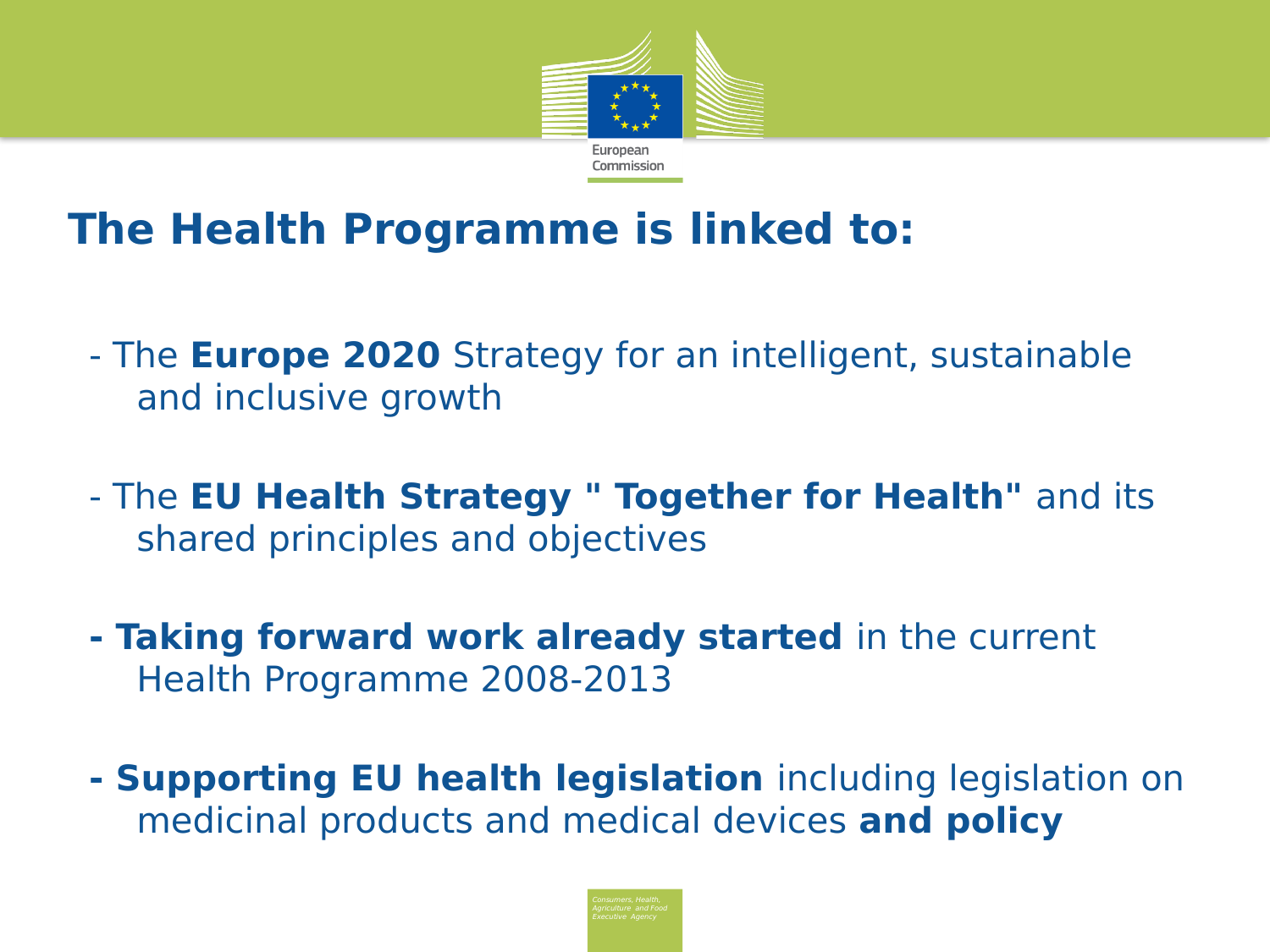

# The Health Programme is linked to:
- The Europe 2020 Strategy for an intelligent, sustainable and inclusive growth

- The EU Health Strategy " Together for Health" and its shared principles and objectives

- Taking forward work already started in the current Health Programme 2008-2013

- Supporting EU health legislation including legislation on medicinal products and medical devices and policy